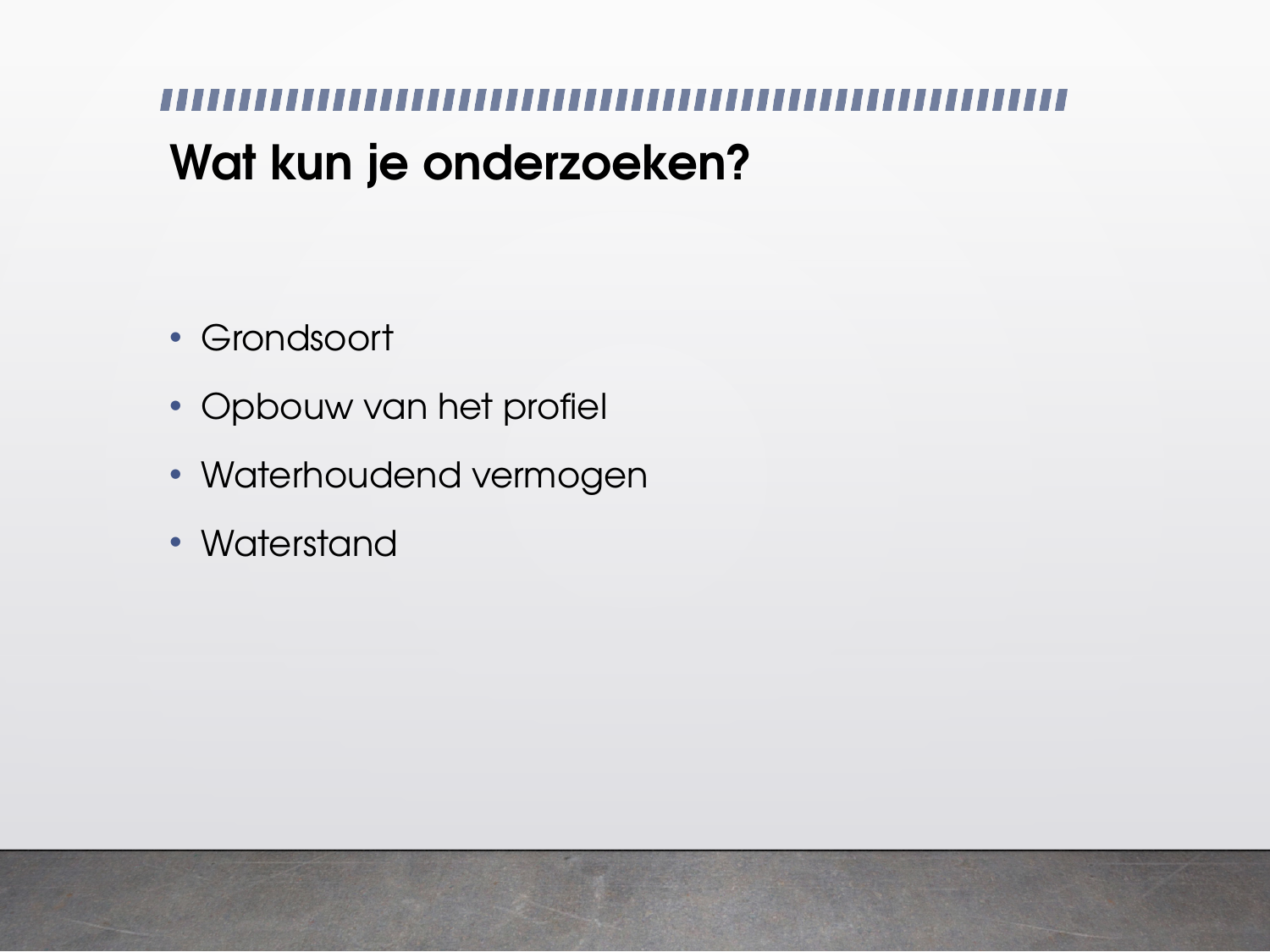

# Wat kun je onderzoeken?
Grondsoort
Opbouw van het profiel
Waterhoudend vermogen
Waterstand